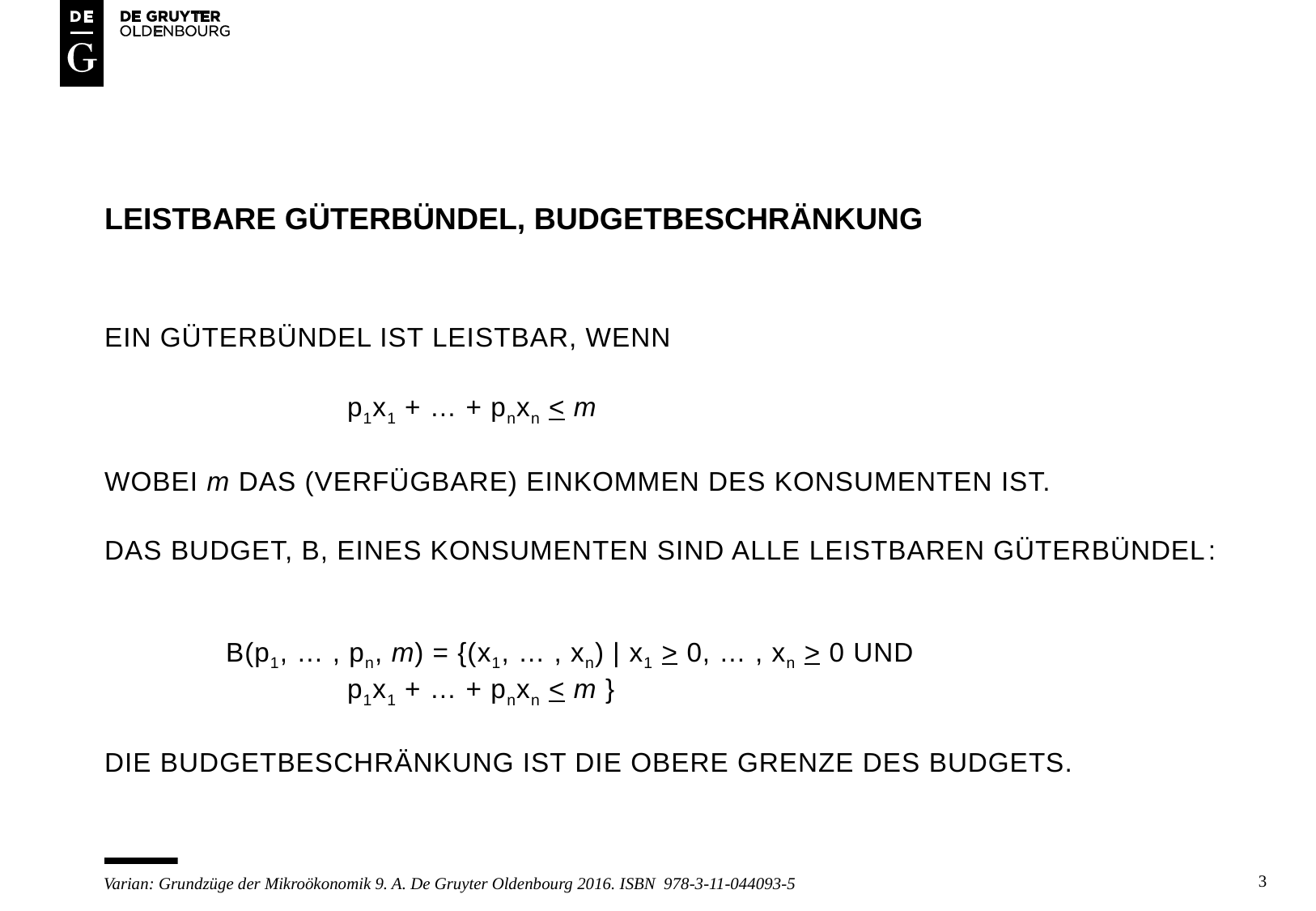

# Leistbare Güterbündel, Budgetbeschränkung
Ein güterbündel ist leistbar, wenn
	 	p1x1 + … + pnxn < m
wobei m das (verfügbare) Einkommen des Konsumenten ist.
Das Budget, B, eines Konsumenten sind alle leistbaren Güterbündel:
	B(p1, … , pn, m) = {(x1, … , xn) | x1 > 0, … , xn > 0 und
                       	p1x1 + … + pnxn < m }
Die Budgetbeschränkung ist die obere Grenze des Budgets.

3
Varian: Grundzüge der Mikroökonomik 9. A. De Gruyter Oldenbourg 2016. ISBN  978-3-11-044093-5